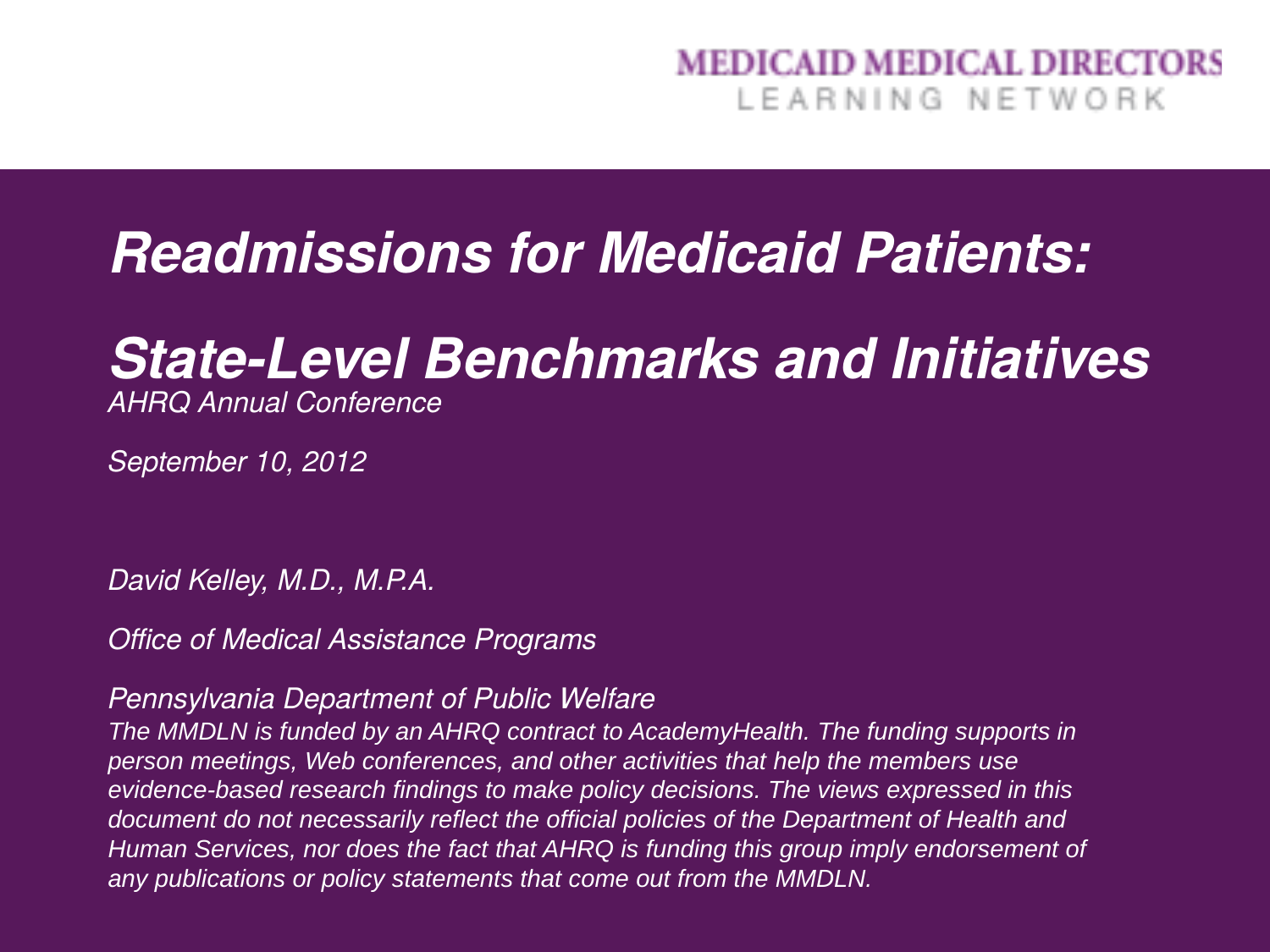

# Readmissions for Medicaid Patients: State-Level Benchmarks and Initiatives
AHRQ Annual Conference
September 10, 2012

David Kelley, M.D., M.P.A.
Office of Medical Assistance Programs
Pennsylvania Department of Public Welfare

The MMDLN is funded by an AHRQ contract to AcademyHealth. The funding supports in person meetings, Web conferences, and other activities that help the members use evidence-based research findings to make policy decisions. The views expressed in this document do not necessarily reflect the official policies of the Department of Health and Human Services, nor does the fact that AHRQ is funding this group imply endorsement of any publications or policy statements that come out from the MMDLN.